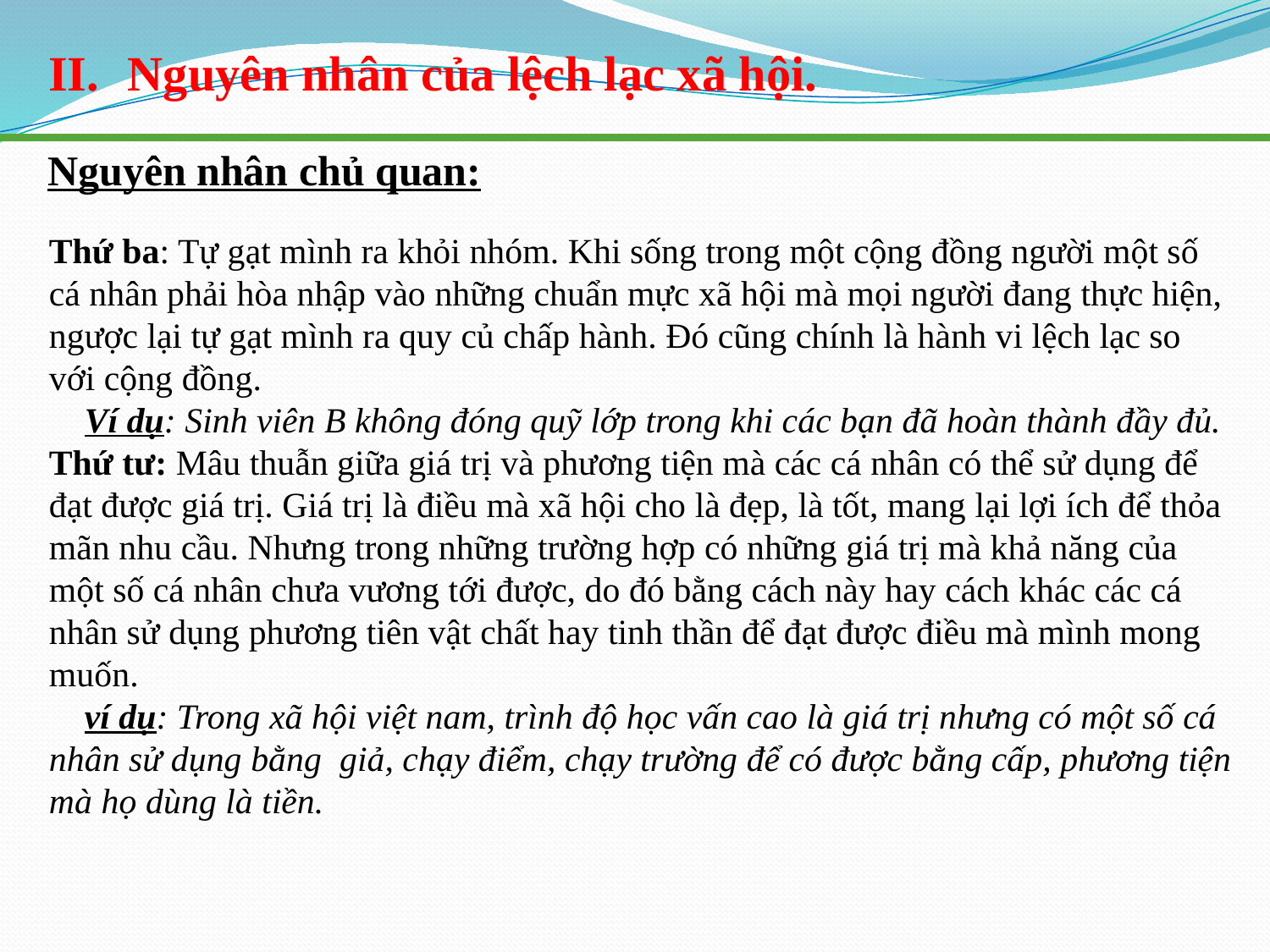

Nguyên nhân của lệch lạc xã hội.
Nguyên nhân chủ quan:
Thứ ba: Tự gạt mình ra khỏi nhóm. Khi sống trong một cộng đồng người một số cá nhân phải hòa nhập vào những chuẩn mực xã hội mà mọi người đang thực hiện, ngược lại tự gạt mình ra quy củ chấp hành. Đó cũng chính là hành vi lệch lạc so với cộng đồng.
    Ví dụ: Sinh viên B không đóng quỹ lớp trong khi các bạn đã hoàn thành đầy đủ.
Thứ tư: Mâu thuẫn giữa giá trị và phương tiện mà các cá nhân có thể sử dụng để đạt được giá trị. Giá trị là điều mà xã hội cho là đẹp, là tốt, mang lại lợi ích để thỏa mãn nhu cầu. Nhưng trong những trường hợp có những giá trị mà khả năng của một số cá nhân chưa vương tới được, do đó bằng cách này hay cách khác các cá nhân sử dụng phương tiên vật chất hay tinh thần để đạt được điều mà mình mong muốn.
    ví dụ: Trong xã hội việt nam, trình độ học vấn cao là giá trị nhưng có một số cá nhân sử dụng bằng  giả, chạy điểm, chạy trường để có được bằng cấp, phương tiện mà họ dùng là tiền.